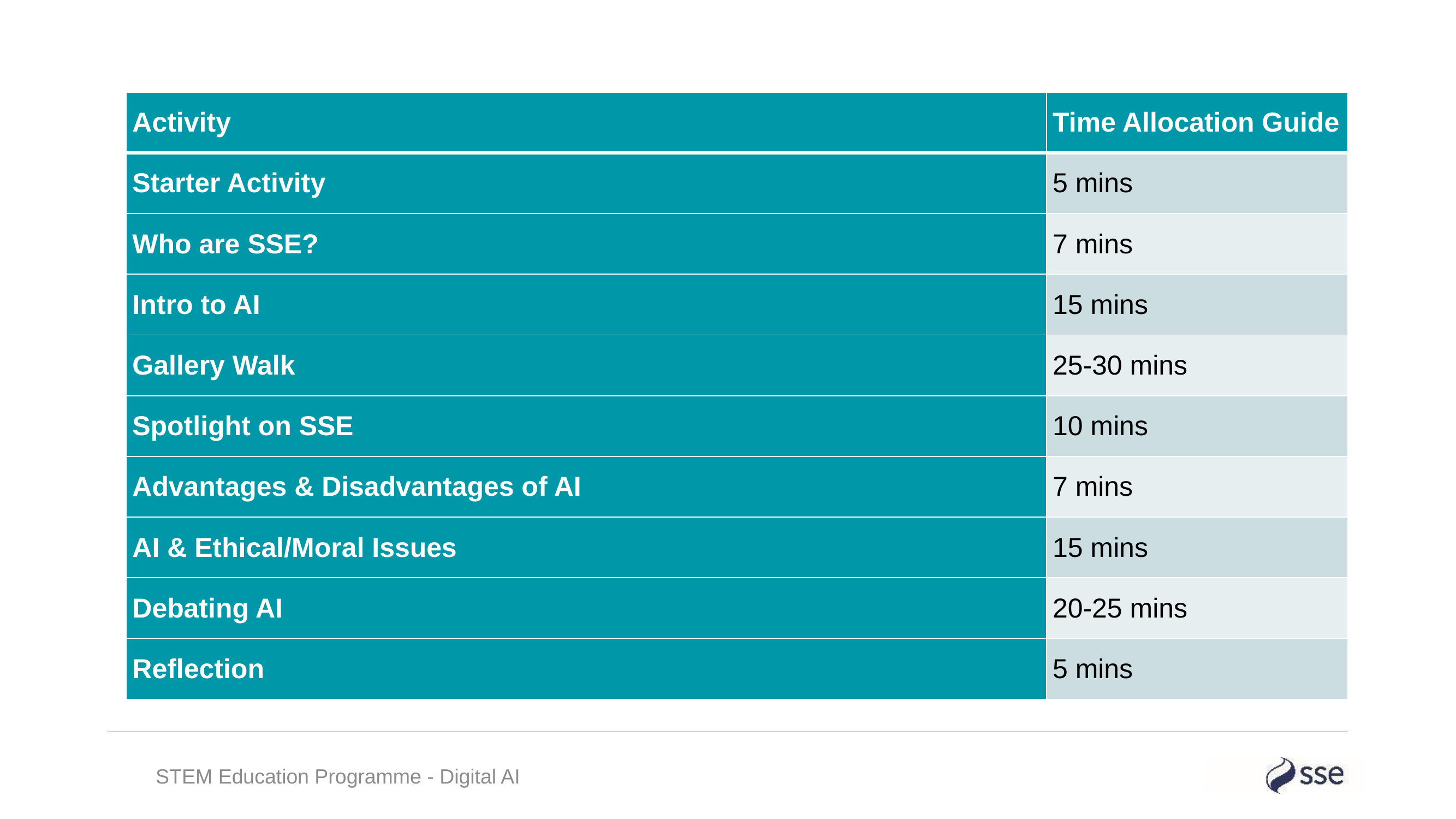

| Activity | Time Allocation Guide |
| --- | --- |
| Starter Activity | 5 mins |
| Who are SSE? | 7 mins |
| Intro to AI | 15 mins |
| Gallery Walk | 25-30 mins |
| Spotlight on SSE | 10 mins |
| Advantages & Disadvantages of AI | 7 mins |
| AI & Ethical/Moral Issues | 15 mins |
| Debating AI | 20-25 mins |
| Reflection | 5 mins |
STEM Education Programme - Digital AI